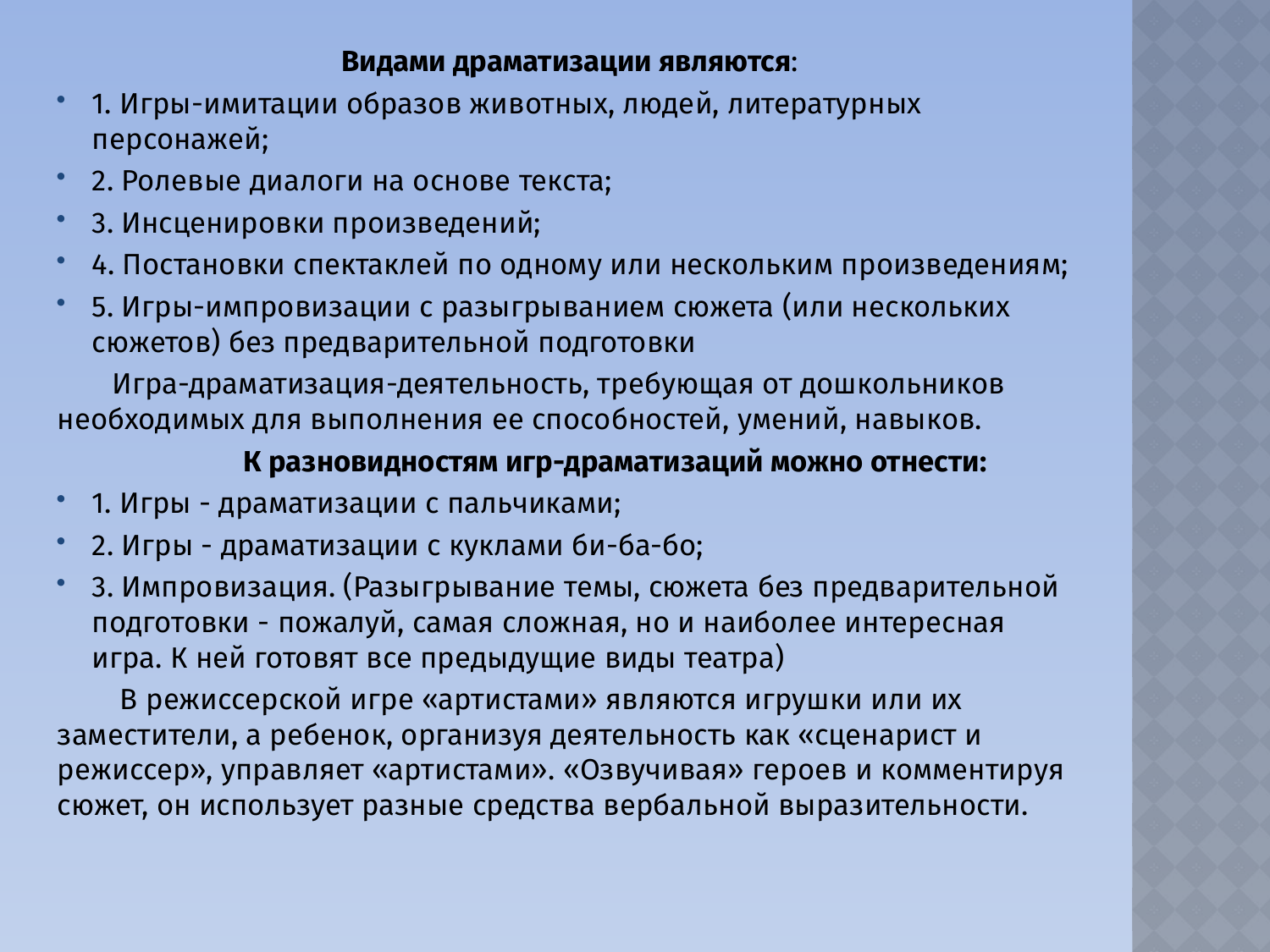

Видами драматизации являются:
1. Игры-имитации образов животных, людей, литературных персонажей;
2. Ролевые диалоги на основе текста;
3. Инсценировки произведений;
4. Постановки спектаклей по одному или нескольким произведениям;
5. Игры-импровизации с разыгрыванием сюжета (или нескольких сюжетов) без предварительной подготовки
       Игра-драматизация-деятельность, требующая от дошкольников необходимых для выполнения ее способностей, умений, навыков.
             К разновидностям игр-драматизаций можно отнести:
1. Игры - драматизации с пальчиками;
2. Игры - драматизации с куклами би-ба-бо;
3. Импровизация. (Разыгрывание темы, сюжета без предварительной подготовки - пожалуй, самая сложная, но и наиболее интересная игра. К ней готовят все предыдущие виды театра)
        В режиссерской игре «артистами» являются игрушки или их заместители, а ребенок, организуя деятельность как «сценарист и режиссер», управляет «артистами». «Озвучивая» героев и комментируя сюжет, он использует разные средства вербальной выразительности.